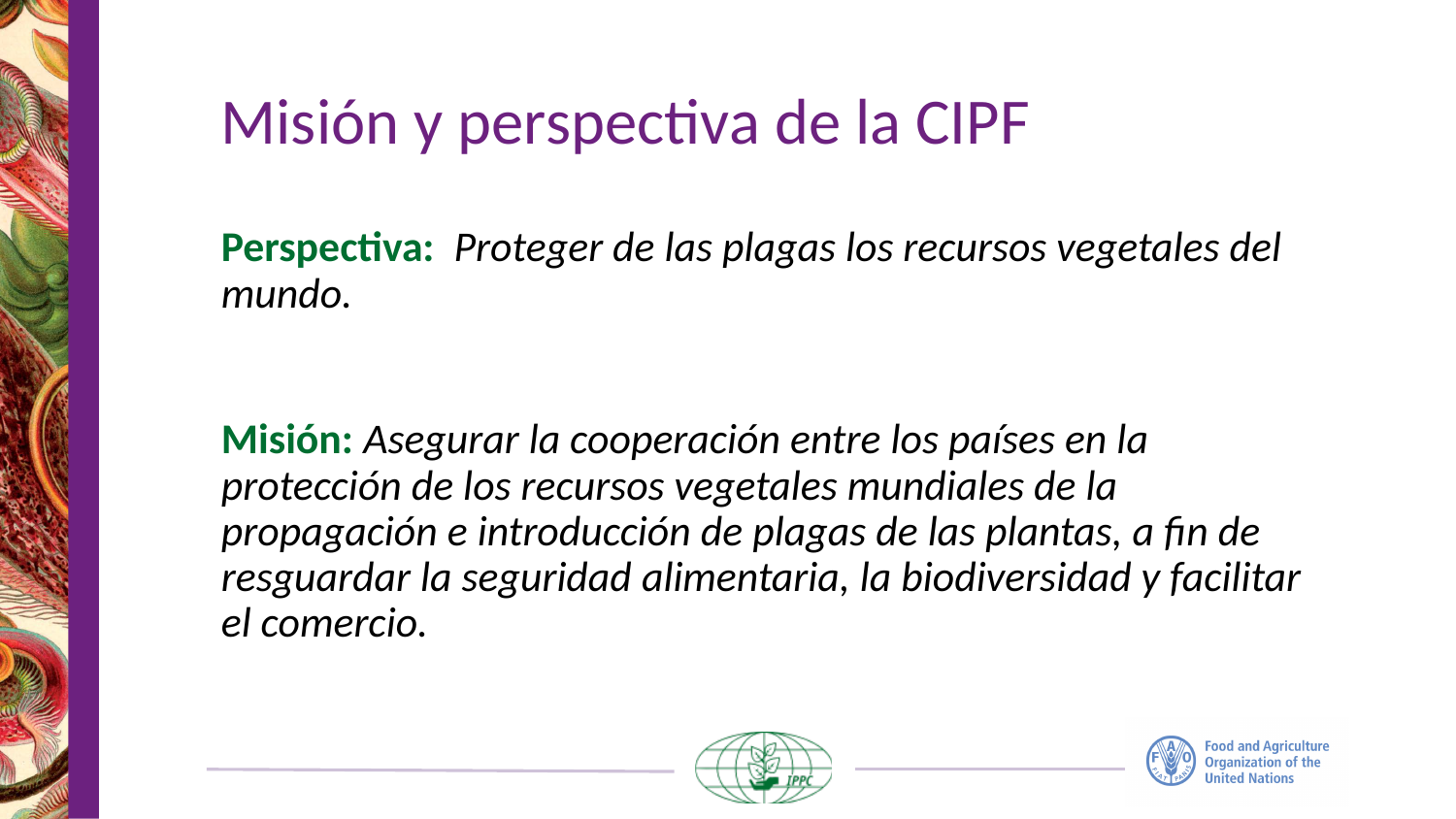

# Misión y perspectiva de la CIPF
Perspectiva:  Proteger de las plagas los recursos vegetales del mundo.

Misión: Asegurar la cooperación entre los países en la protección de los recursos vegetales mundiales de la propagación e introducción de plagas de las plantas, a fin de resguardar la seguridad alimentaria, la biodiversidad y facilitar el comercio.